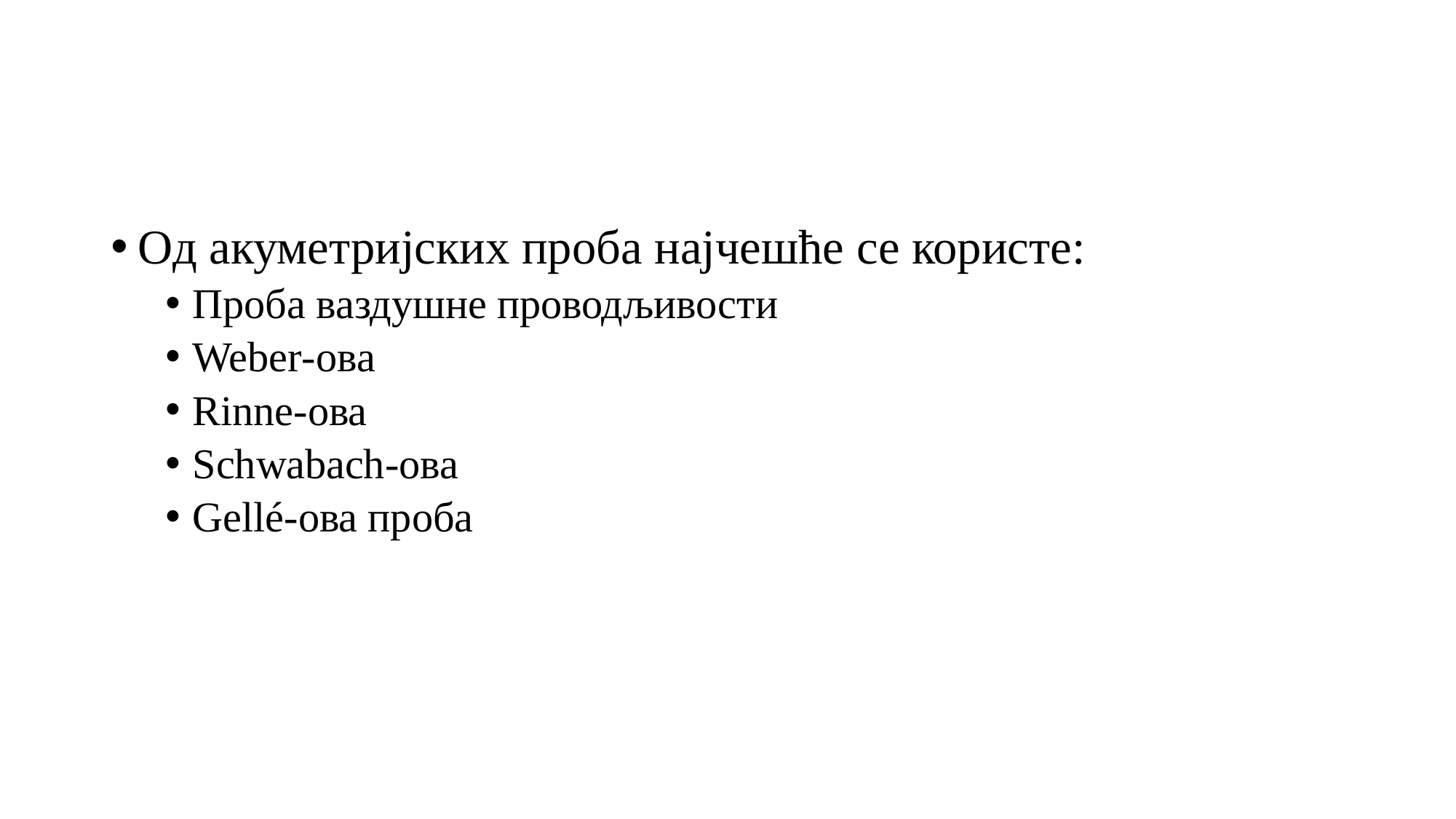

Од акуметријских проба најчешће се користе:
Проба ваздушне проводљивости
Weber-ова
Rinne-ова
Schwabach-ова
Gellé-ова проба